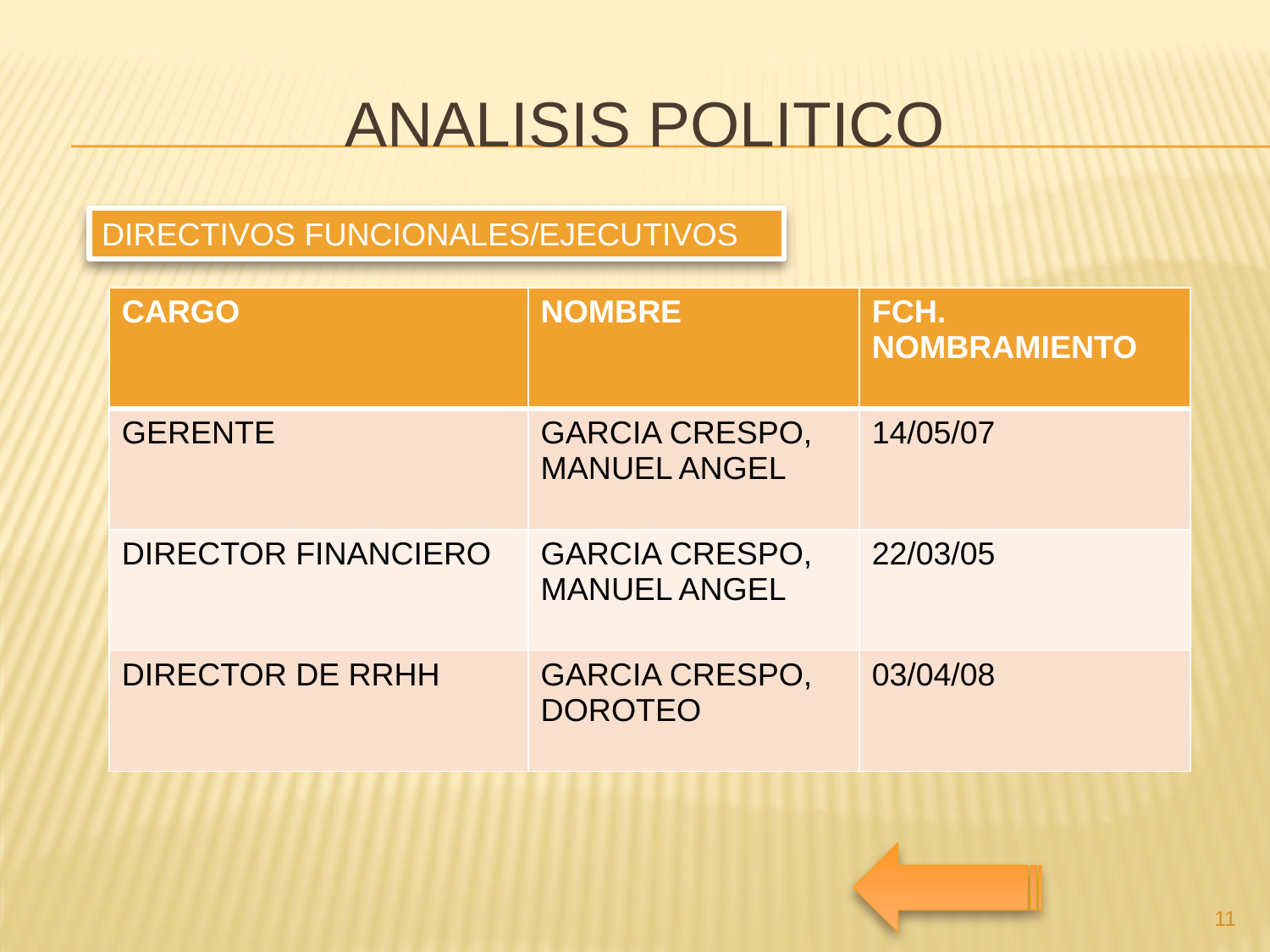

# ANALISIS POLITICO
DIRECTIVOS FUNCIONALES/EJECUTIVOS
| CARGO | NOMBRE | FCH. NOMBRAMIENTO |
| --- | --- | --- |
| GERENTE | GARCIA CRESPO, MANUEL ANGEL | 14/05/07 |
| DIRECTOR FINANCIERO | GARCIA CRESPO, MANUEL ANGEL | 22/03/05 |
| DIRECTOR DE RRHH | GARCIA CRESPO, DOROTEO | 03/04/08 |

11